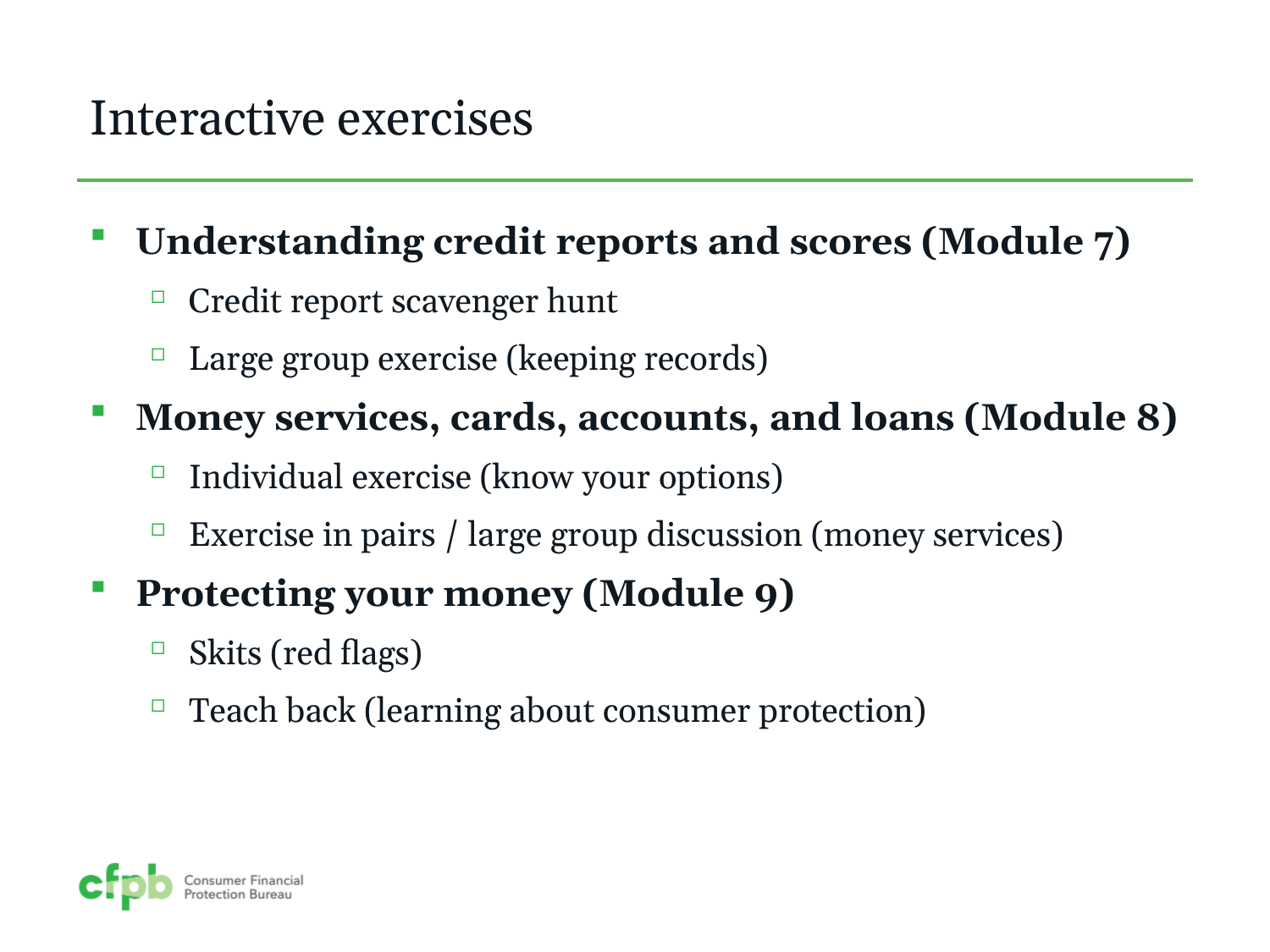

# Interactive exercises
Understanding credit reports and scores (Module 7)
Credit report scavenger hunt
Large group exercise (keeping records)
Money services, cards, accounts, and loans (Module 8)
Individual exercise (know your options)
Exercise in pairs / large group discussion (money services)
Protecting your money (Module 9)
Skits (red flags)
Teach back (learning about consumer protection)